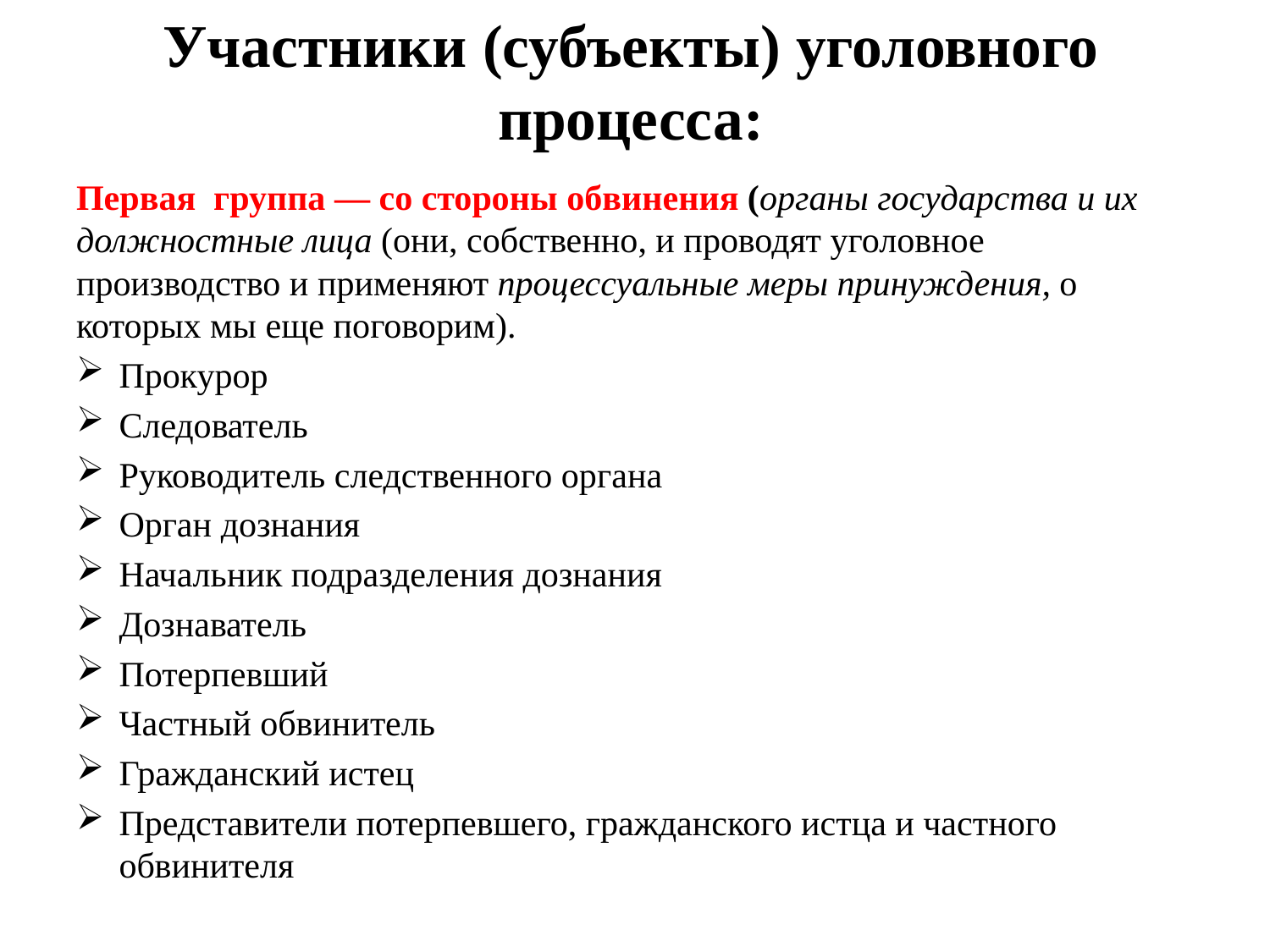

# Участники (субъекты) уголовного процесса:
Первая  группа — со стороны обвинения (органы государства и их должностные лица (они, собственно, и проводят уголовное производство и применяют процессуальные меры принуждения, о которых мы еще поговорим).
Прокурор
Следователь
Руководитель следственного органа
Орган дознания
Начальник подразделения дознания
Дознаватель
Потерпевший
Частный обвинитель
Гражданский истец
Представители потерпевшего, гражданского истца и частного обвинителя